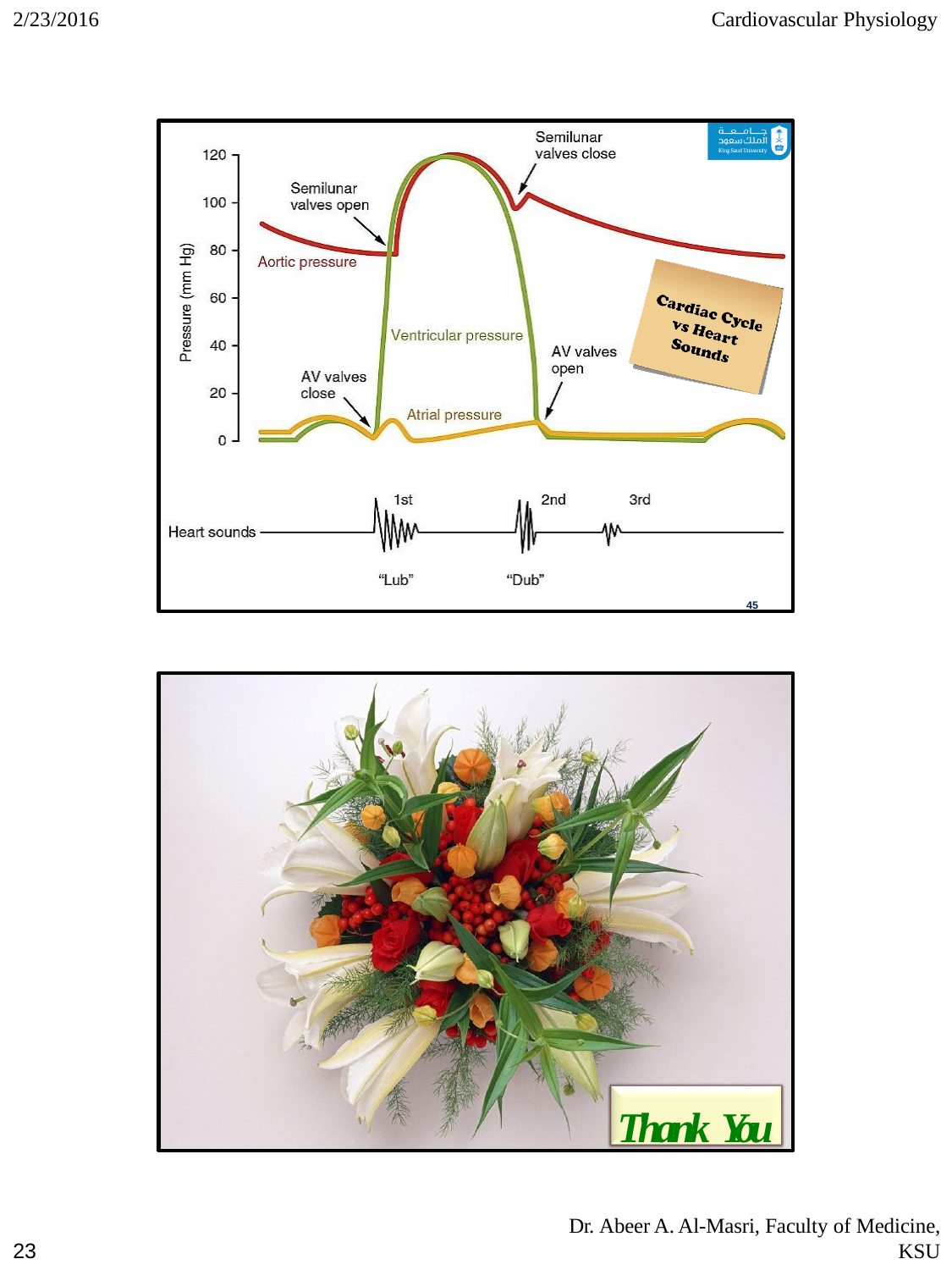

2/23/2016
Cardiovascular Physiology

45

Thank You

Dr. Abeer A. Al-Masri, Faculty of Medicine,
KSU
23